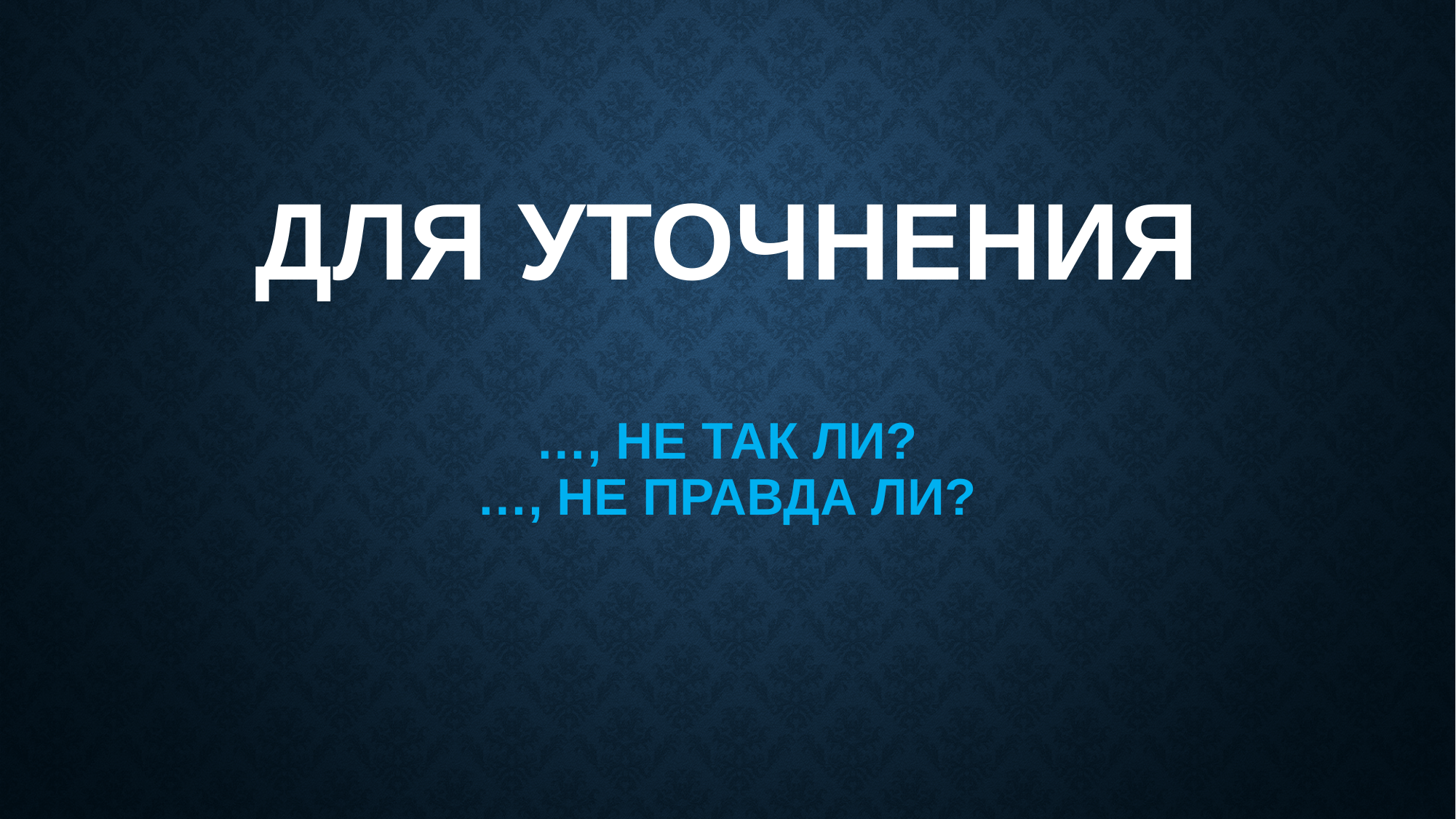

# Для уточнения …, не так ли? …, не правда ли?